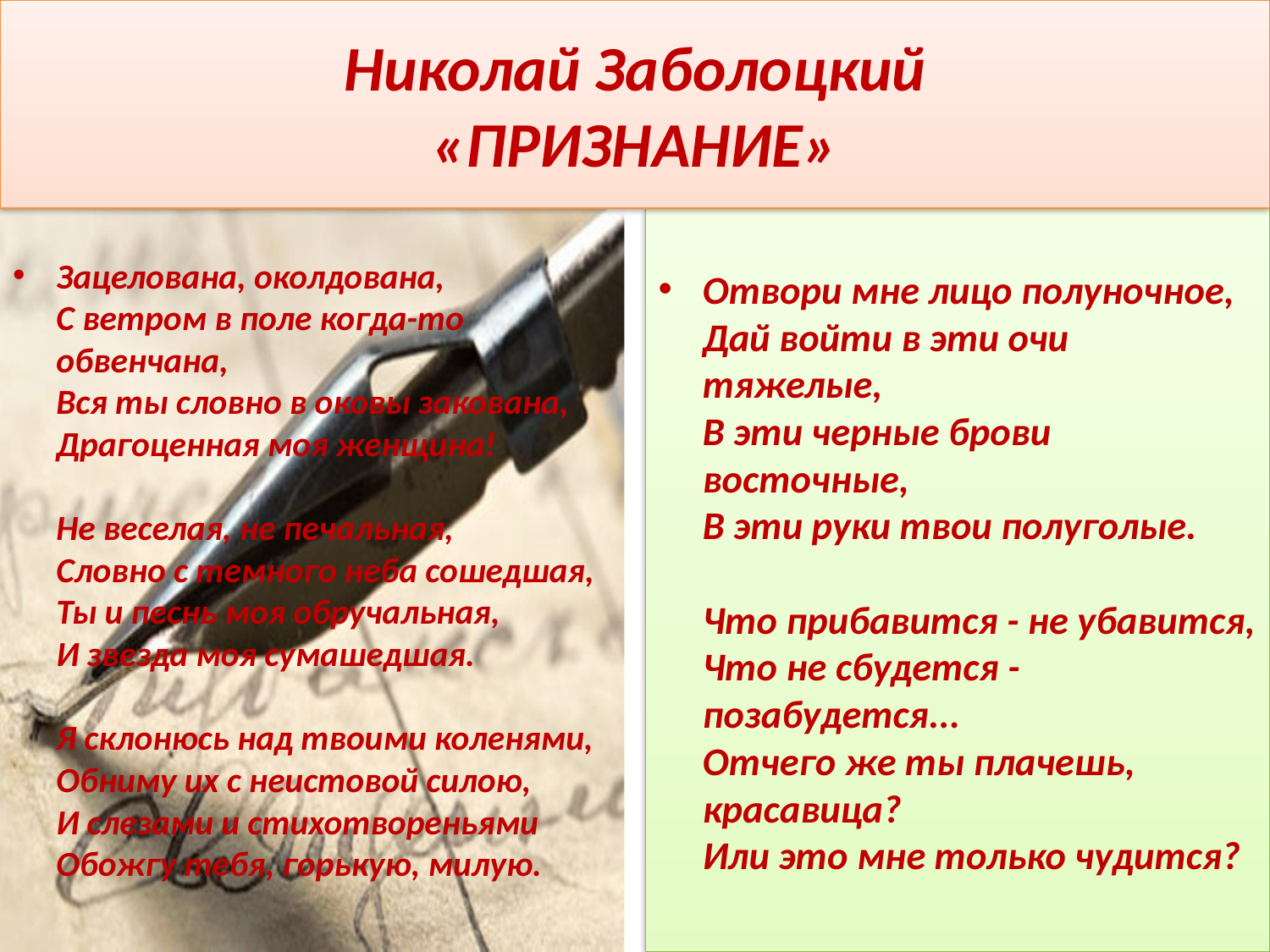

# Николай Заболоцкий «ПРИЗНАНИЕ»

Зацелована, околдована,
С ветром в поле когда-то обвенчана,
Вся ты словно в оковы закована,
Драгоценная моя женщина!
Не веселая, не печальная,
Словно с темного неба сошедшая,
Ты и песнь моя обручальная,
И звезда моя сумашедшая.
Я склонюсь над твоими коленями,
Обниму их с неистовой силою,
И слезами и стихотвореньями
Обожгу тебя, горькую, милую.

Отвори мне лицо полуночное,
Дай войти в эти очи тяжелые,
В эти черные брови восточные,
В эти руки твои полуголые.
Что прибавится - не убавится,
Что не сбудется - позабудется...
Отчего же ты плачешь, красавица?
Или это мне только чудится?